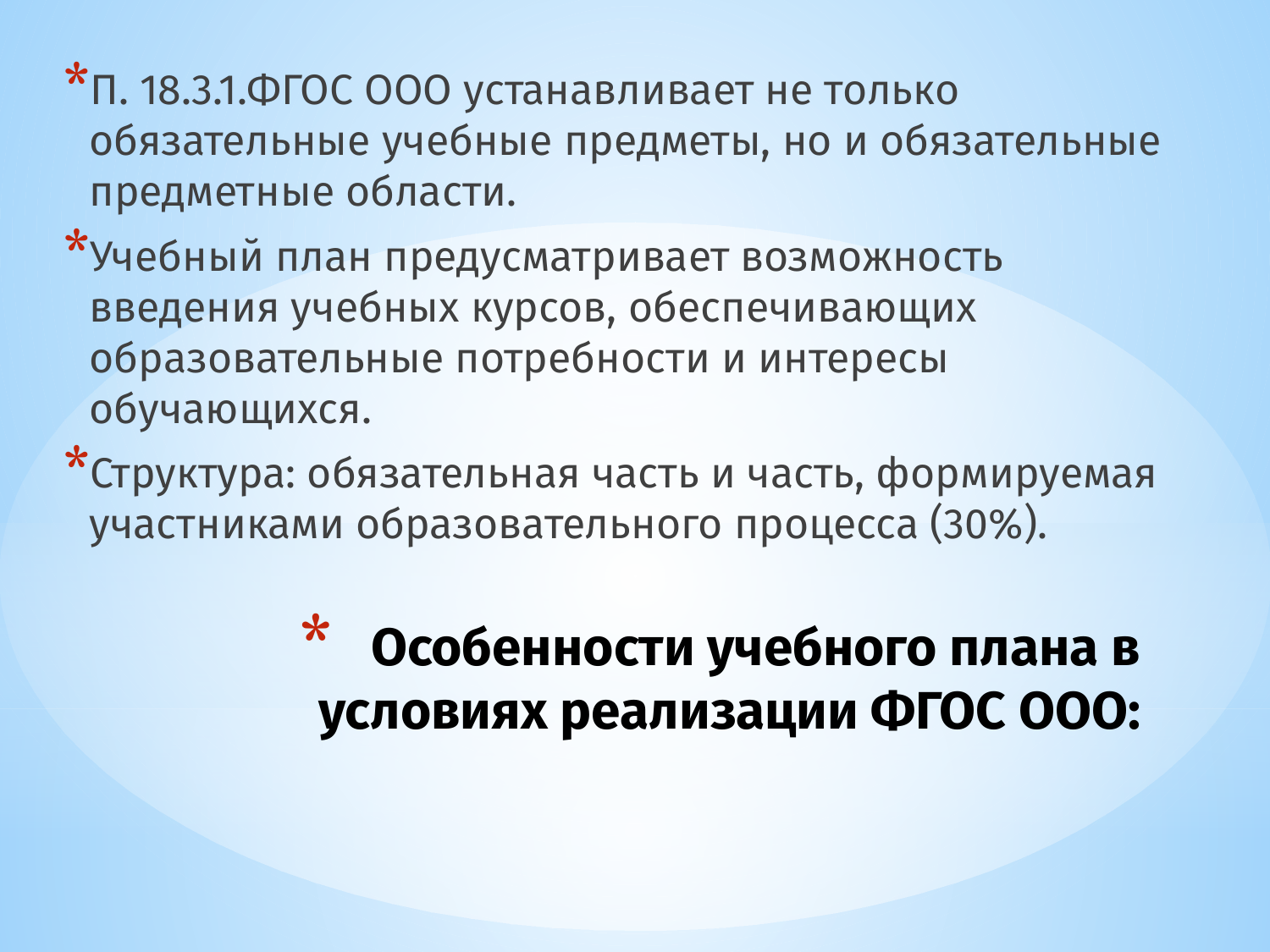

П. 18.3.1.ФГОС ООО устанавливает не только обязательные учебные предметы, но и обязательные предметные области.
Учебный план предусматривает возможность введения учебных курсов, обеспечивающих образовательные потребности и интересы обучающихся.
Структура: обязательная часть и часть, формируемая участниками образовательного процесса (30%).

# Особенности учебного плана в условиях реализации ФГОС ООО: